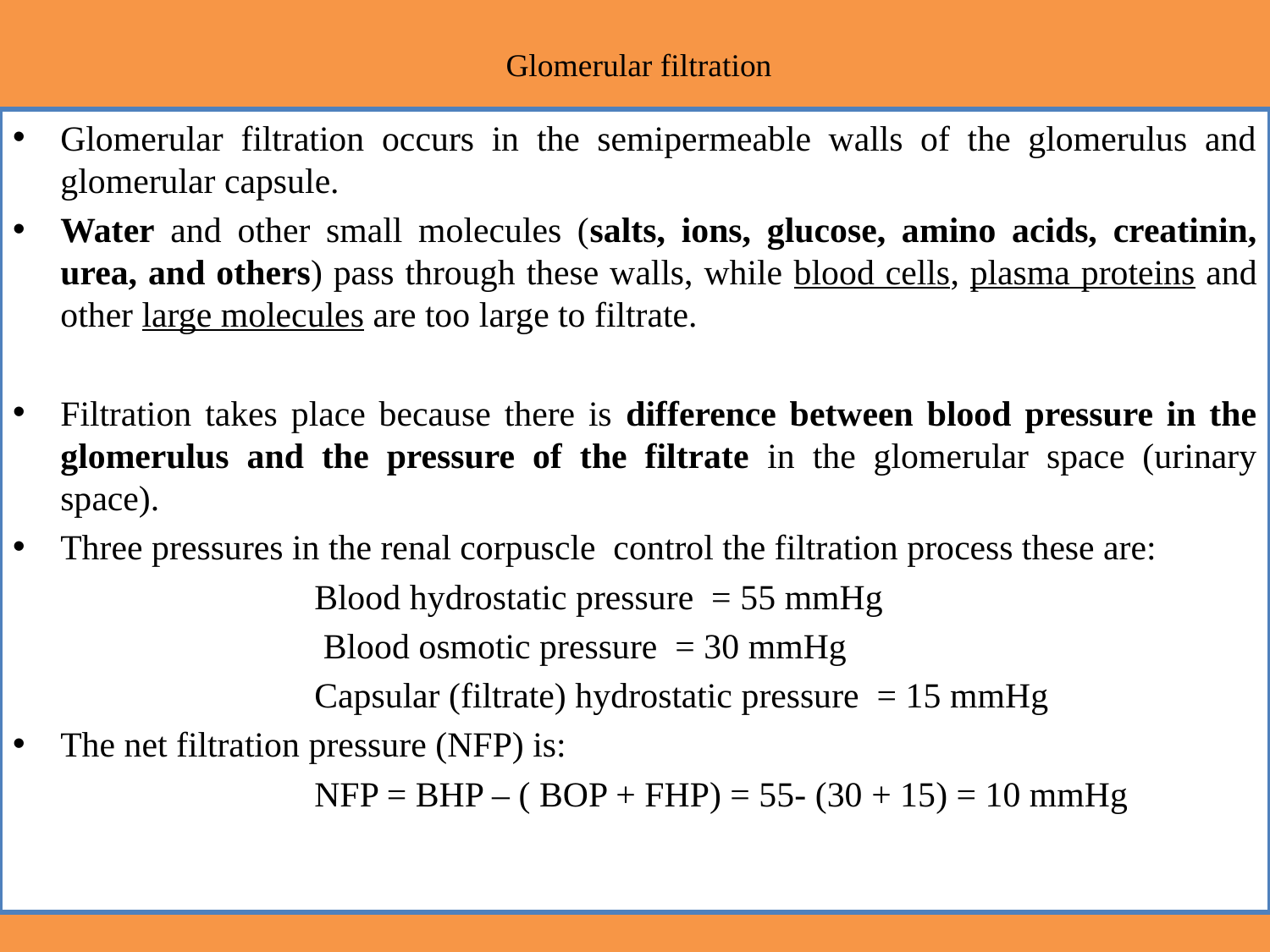

# Glomerular filtration
Glomerular filtration occurs in the semipermeable walls of the glomerulus and glomerular capsule.
Water and other small molecules (salts, ions, glucose, amino acids, creatinin, urea, and others) pass through these walls, while blood cells, plasma proteins and other large molecules are too large to filtrate.

Filtration takes place because there is difference between blood pressure in the glomerulus and the pressure of the filtrate in the glomerular space (urinary space).
Three pressures in the renal corpuscle  control the filtration process these are:
			Blood hydrostatic pressure  = 55 mmHg
			 Blood osmotic pressure  = 30 mmHg
			Capsular (filtrate) hydrostatic pressure  = 15 mmHg
The net filtration pressure (NFP) is:
			NFP = BHP – ( BOP + FHP) = 55- (30 + 15) = 10 mmHg